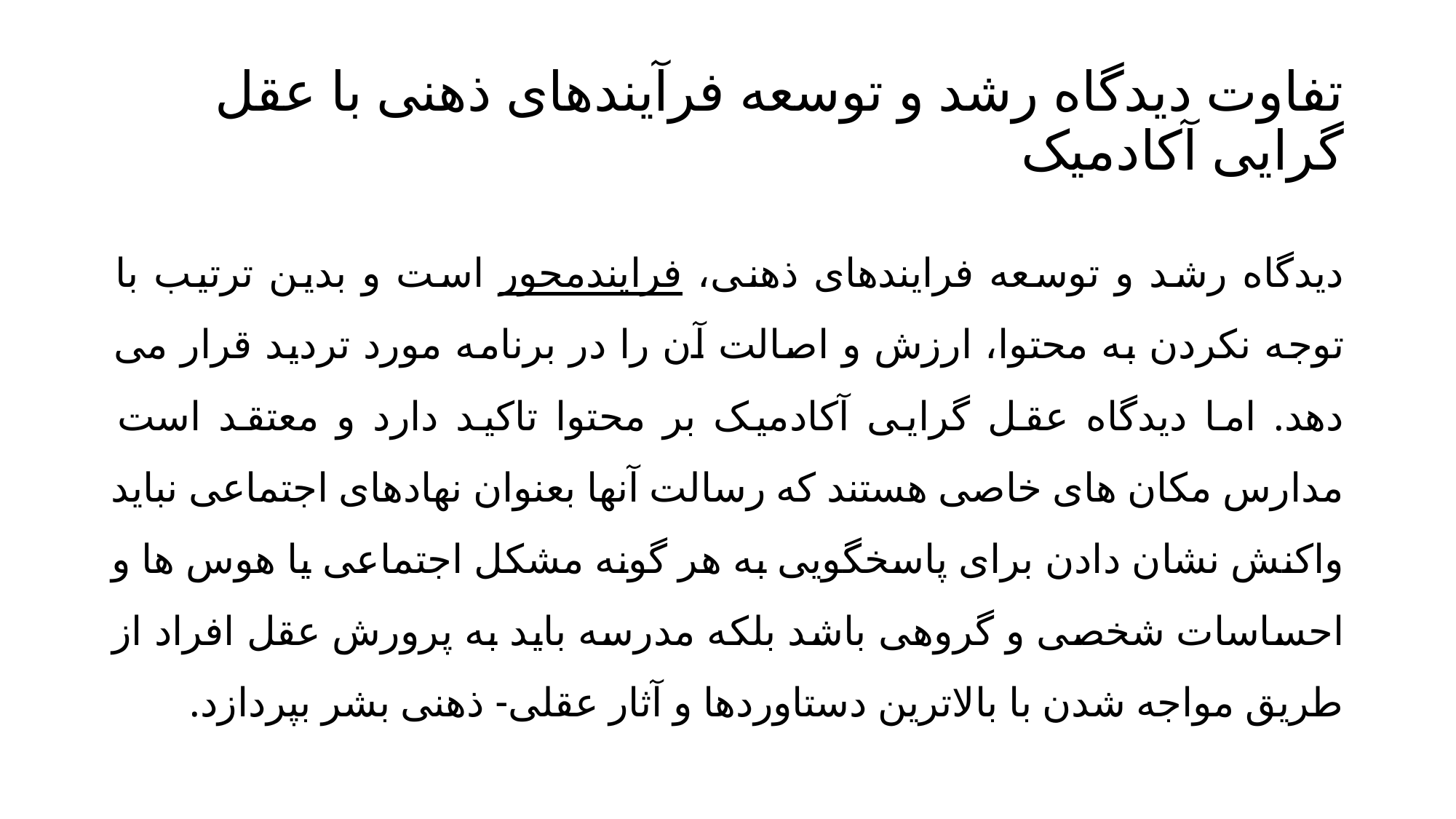

# تفاوت دیدگاه رشد و توسعه فرآیندهای ذهنی با عقل گرایی آکادمیک
دیدگاه رشد و توسعه فرایندهای ذهنی، فرایندمحور است و بدین ترتیب با توجه نکردن به محتوا، ارزش و اصالت آن را در برنامه مورد تردید قرار می دهد. اما دیدگاه عقل گرایی آکادمیک بر محتوا تاکید دارد و معتقد است مدارس مکان های خاصی هستند که رسالت آنها بعنوان نهادهای اجتماعی نباید واکنش نشان دادن برای پاسخگویی به هر گونه مشکل اجتماعی یا هوس ها و احساسات شخصی و گروهی باشد بلکه مدرسه باید به پرورش عقل افراد از طریق مواجه شدن با بالاترین دستاوردها و آثار عقلی- ذهنی بشر بپردازد.